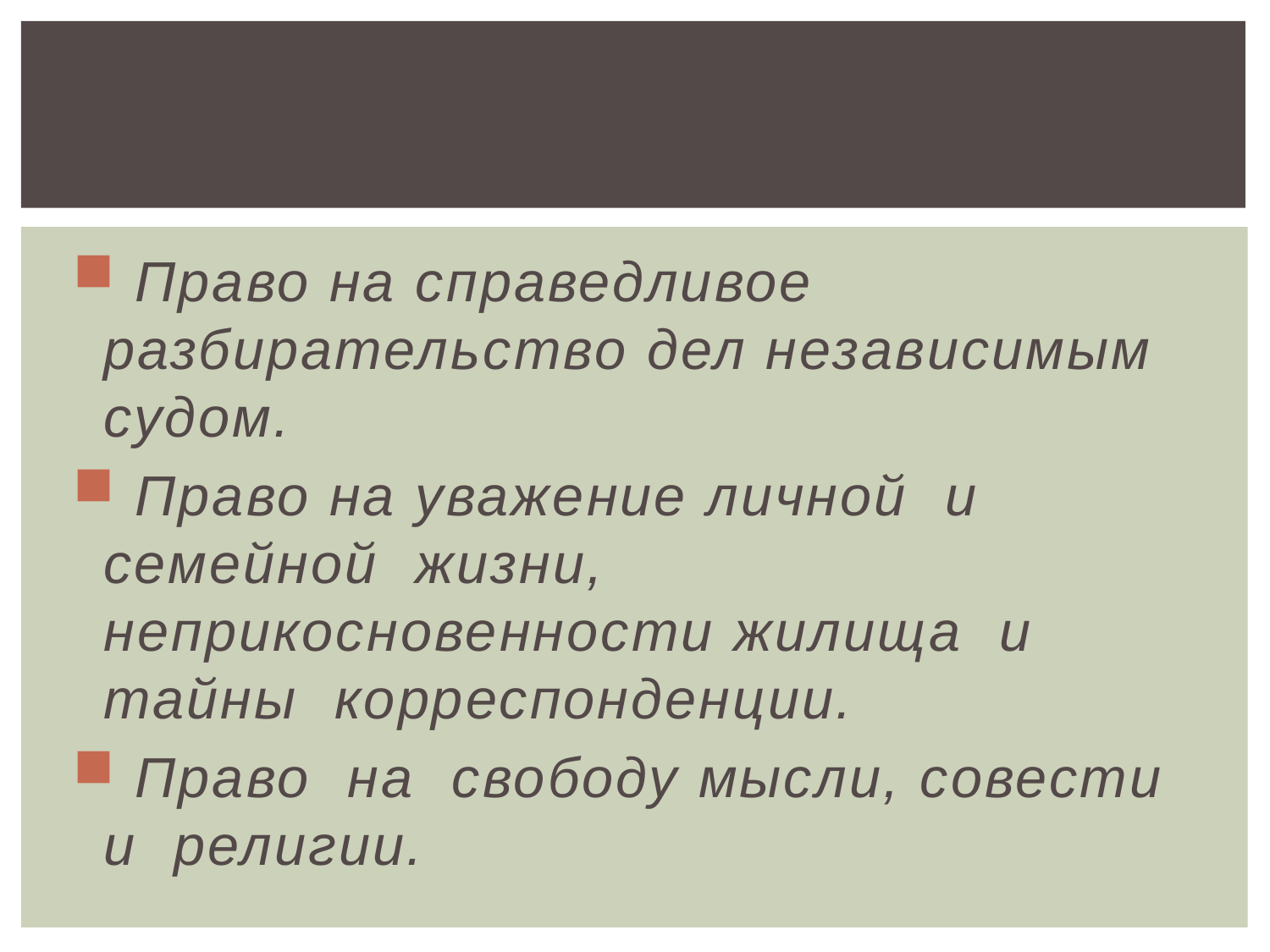

Право на справедливое разбирательство дел независимым судом.
 Право на уважение личной  и семейной  жизни, неприкосновенности жилища  и  тайны  корреспонденции.
 Право  на  свободу мысли, совести  и  религии.